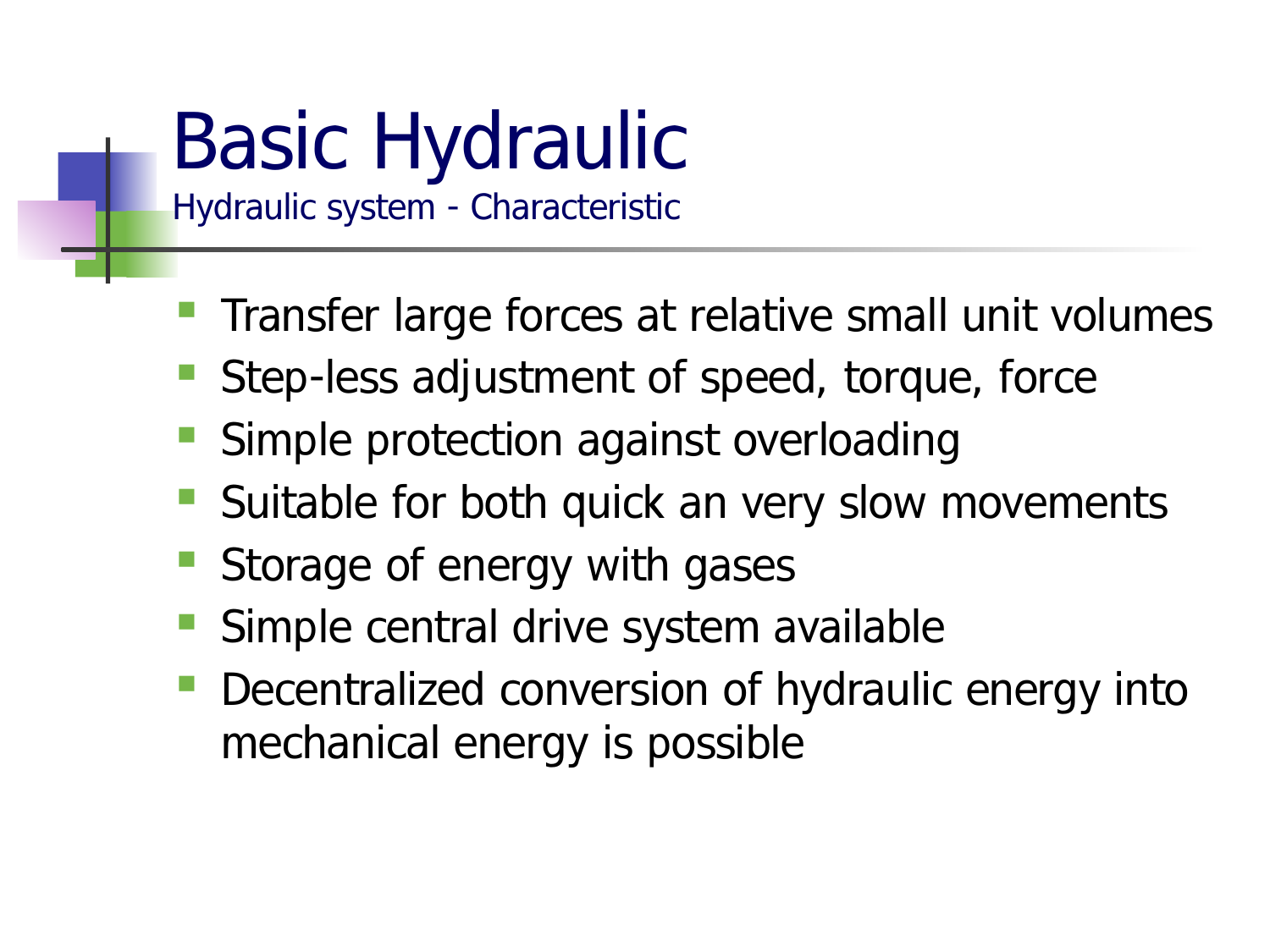

# Basic Hydraulic Hydraulic system - Characteristic
Transfer large forces at relative small unit volumes
Step-less adjustment of speed, torque, force
Simple protection against overloading
Suitable for both quick an very slow movements
Storage of energy with gases
Simple central drive system available
Decentralized conversion of hydraulic energy into mechanical energy is possible